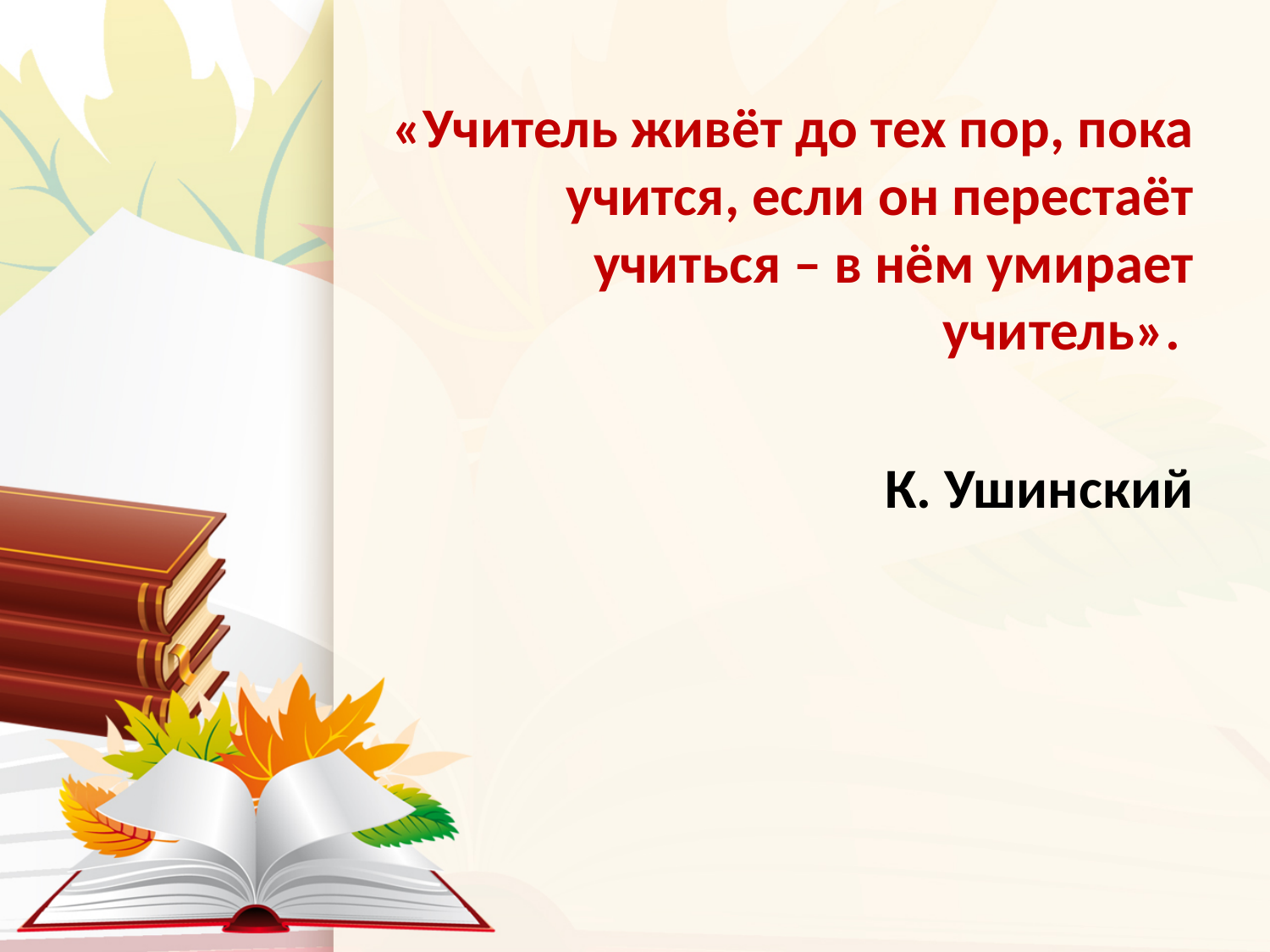

«Учитель живёт до тех пор, пока учится, если он перестаёт учиться – в нём умирает учитель».

К. Ушинский